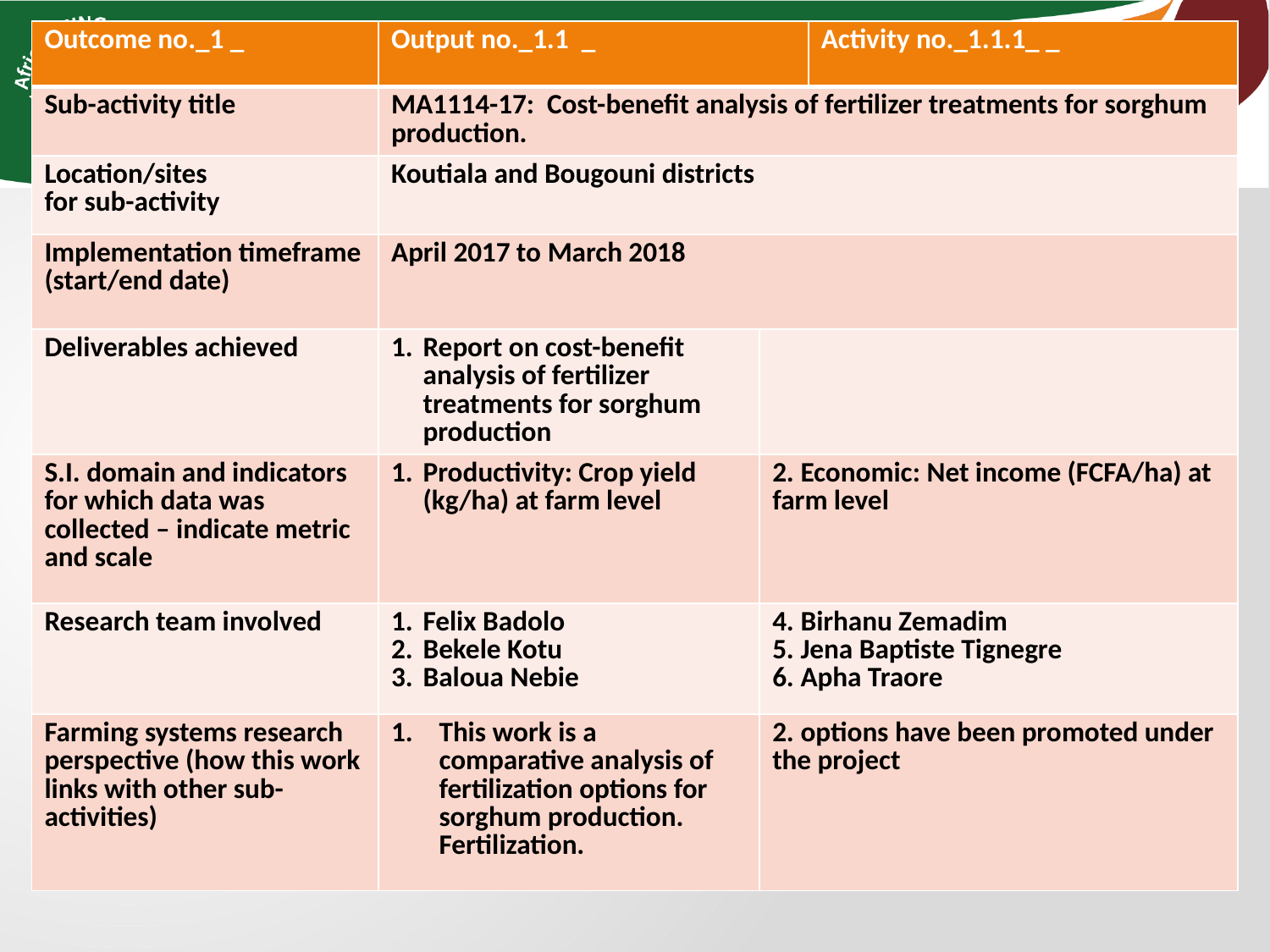

| Outcome no.\_1 \_ | Output no.\_1.1 \_ |  | Activity no.\_1.1.1\_ \_ |
| --- | --- | --- | --- |
| Sub-activity title | MA1114-17: Cost-benefit analysis of fertilizer treatments for sorghum production. |  |  |
| Location/sites for sub-activity | Koutiala and Bougouni districts |  |  |
| Implementation timeframe (start/end date) | April 2017 to March 2018 |  |  |
| Deliverables achieved | Report on cost-benefit analysis of fertilizer treatments for sorghum production |  |  |
| S.I. domain and indicators for which data was collected – indicate metric and scale | Productivity: Crop yield (kg/ha) at farm level | 2. Economic: Net income (FCFA/ha) at farm level |  |
| Research team involved | Felix Badolo Bekele Kotu Baloua Nebie | 4. Birhanu Zemadim 5. Jena Baptiste Tignegre 6. Apha Traore |  |
| Farming systems research perspective (how this work links with other sub-activities) | This work is a comparative analysis of fertilization options for sorghum production. Fertilization. | 2. options have been promoted under the project |  |